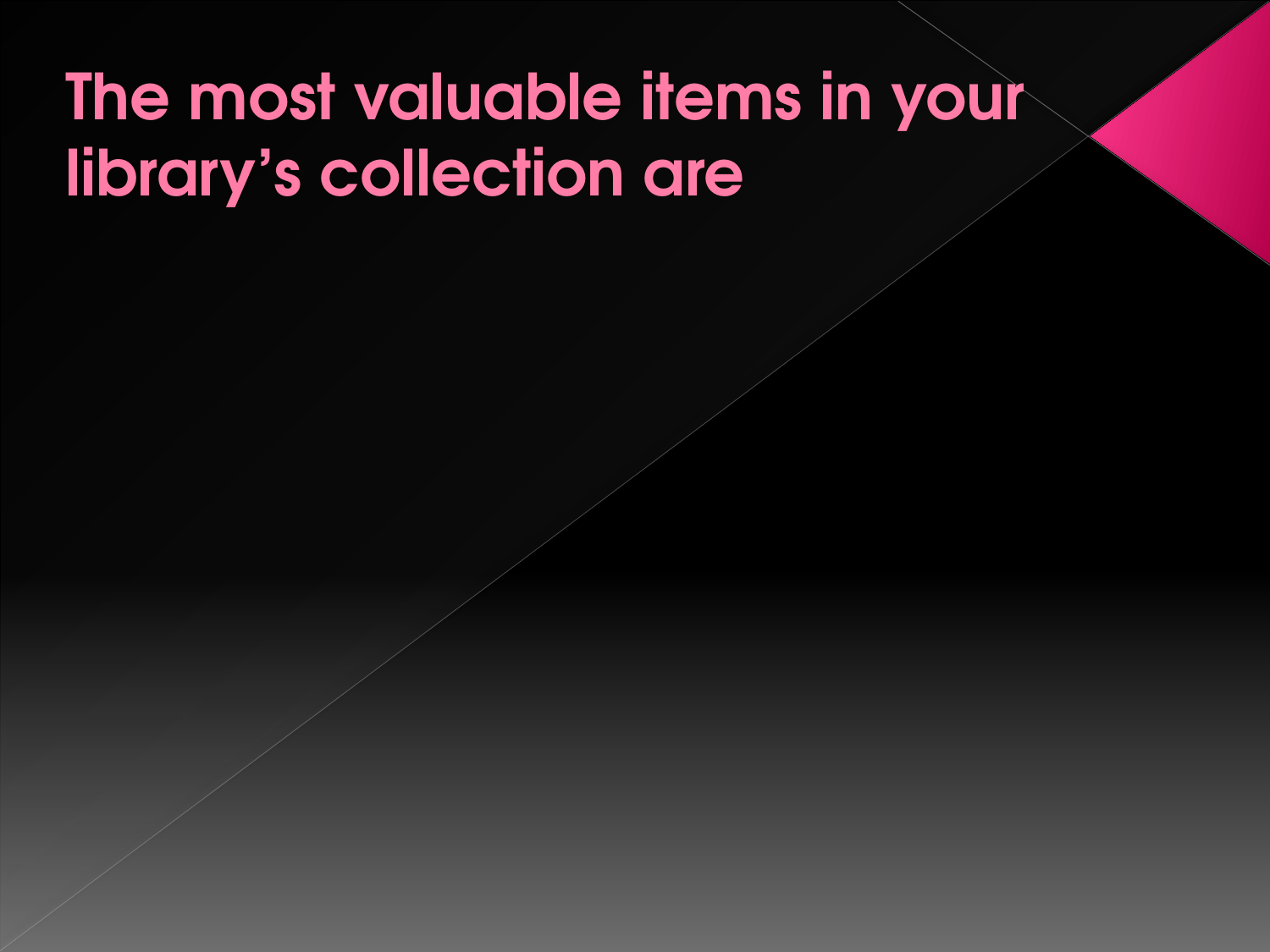

# The most valuable items in your library’s collection are